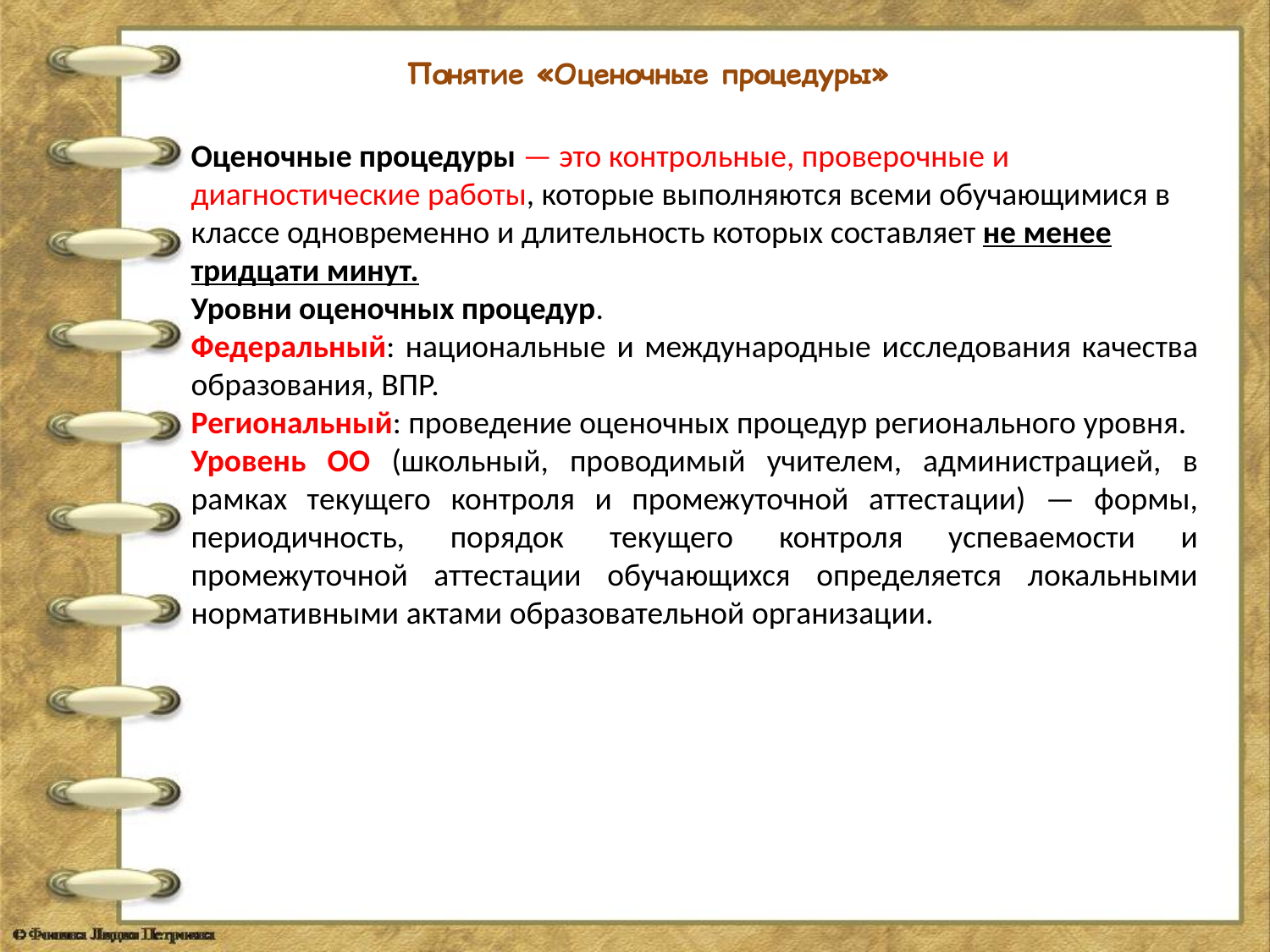

Понятие «Оценочные процедуры»

Оценочные процедуры — это контрольные, проверочные и диагностические работы, которые выполняются всеми обучающимися в классе одновременно и длительность которых составляет не менее тридцати минут.
Уровни оценочных процедур.
Федеральный: национальные и международные исследования качества образования, ВПР.
Региональный: проведение оценочных процедур регионального уровня.
Уровень ОО (школьный, проводимый учителем, администрацией, в рамках текущего контроля и промежуточной аттестации) — формы, периодичность, порядок текущего контроля успеваемости и промежуточной аттестации обучающихся определяется локальными нормативными актами образовательной организации.